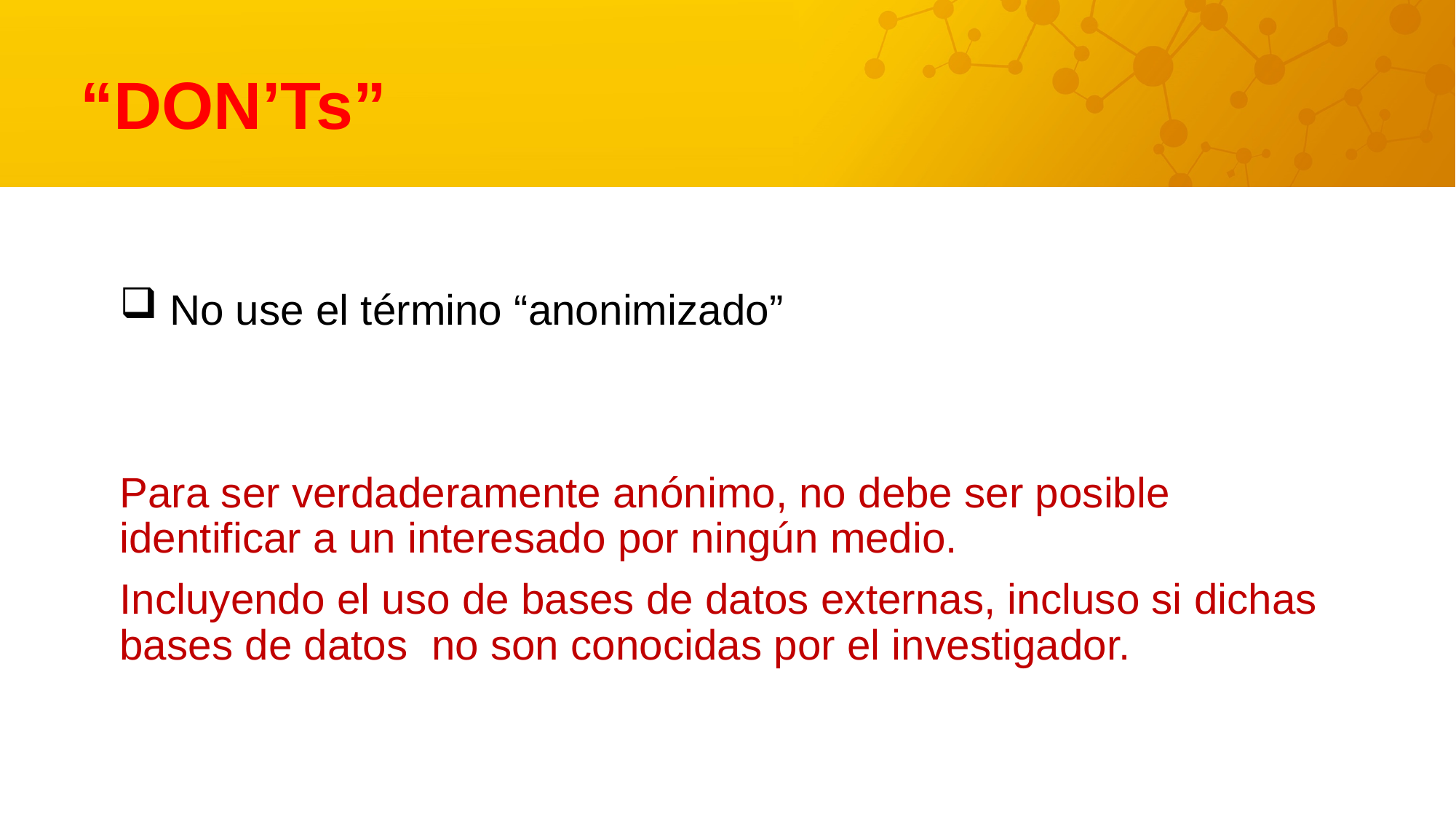

# “DON’Ts”
 No use el término “anonimizado”

Para ser verdaderamente anónimo, no debe ser posible identificar a un interesado por ningún medio.
Incluyendo el uso de bases de datos externas, incluso si dichas bases de datos  no son conocidas por el investigador.